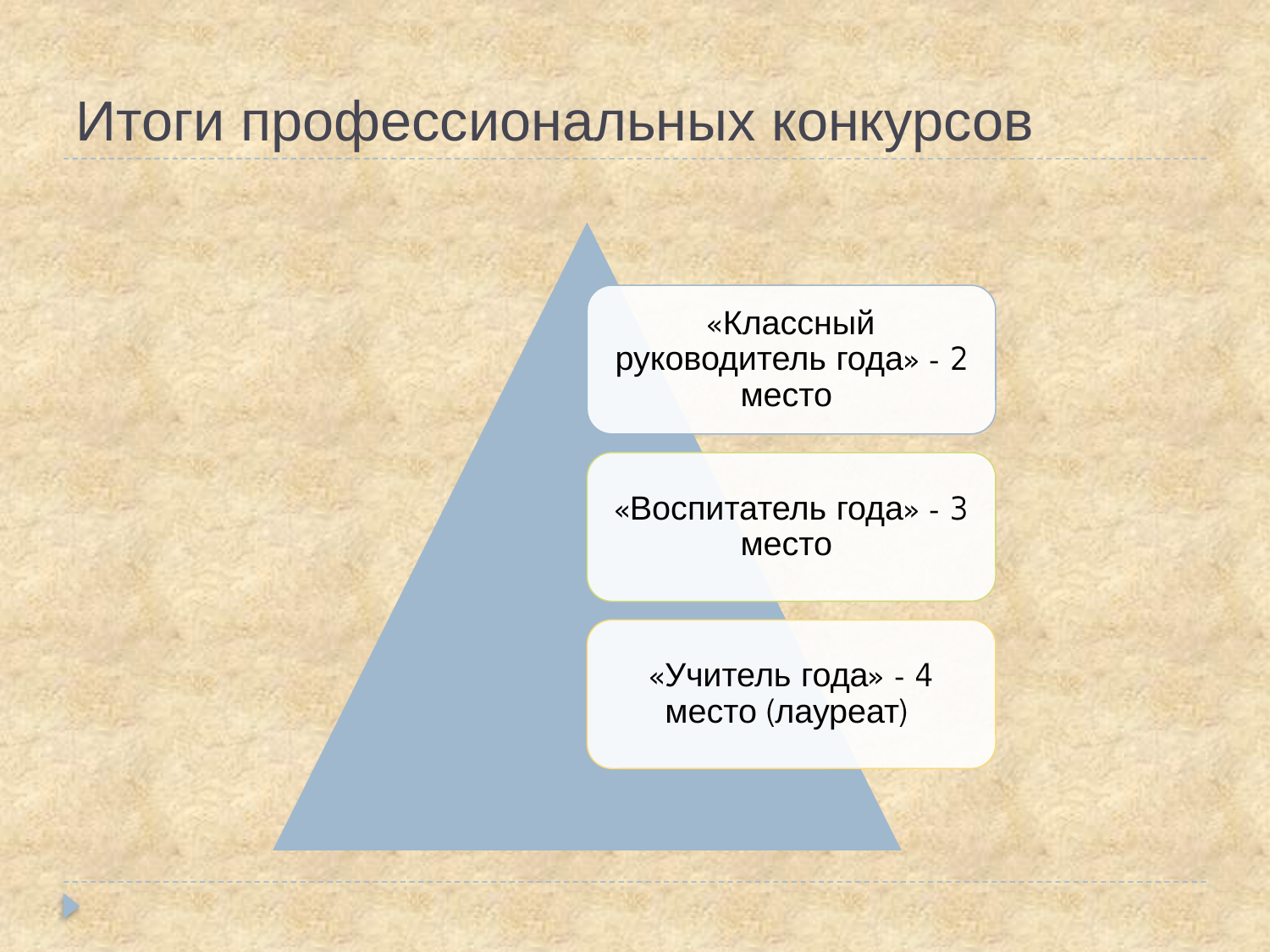

# Итоги профессиональных конкурсов
«Классный руководитель года» - 2 место
«Воспитатель года» - 3 место
«Учитель года» - 4 место (лауреат)